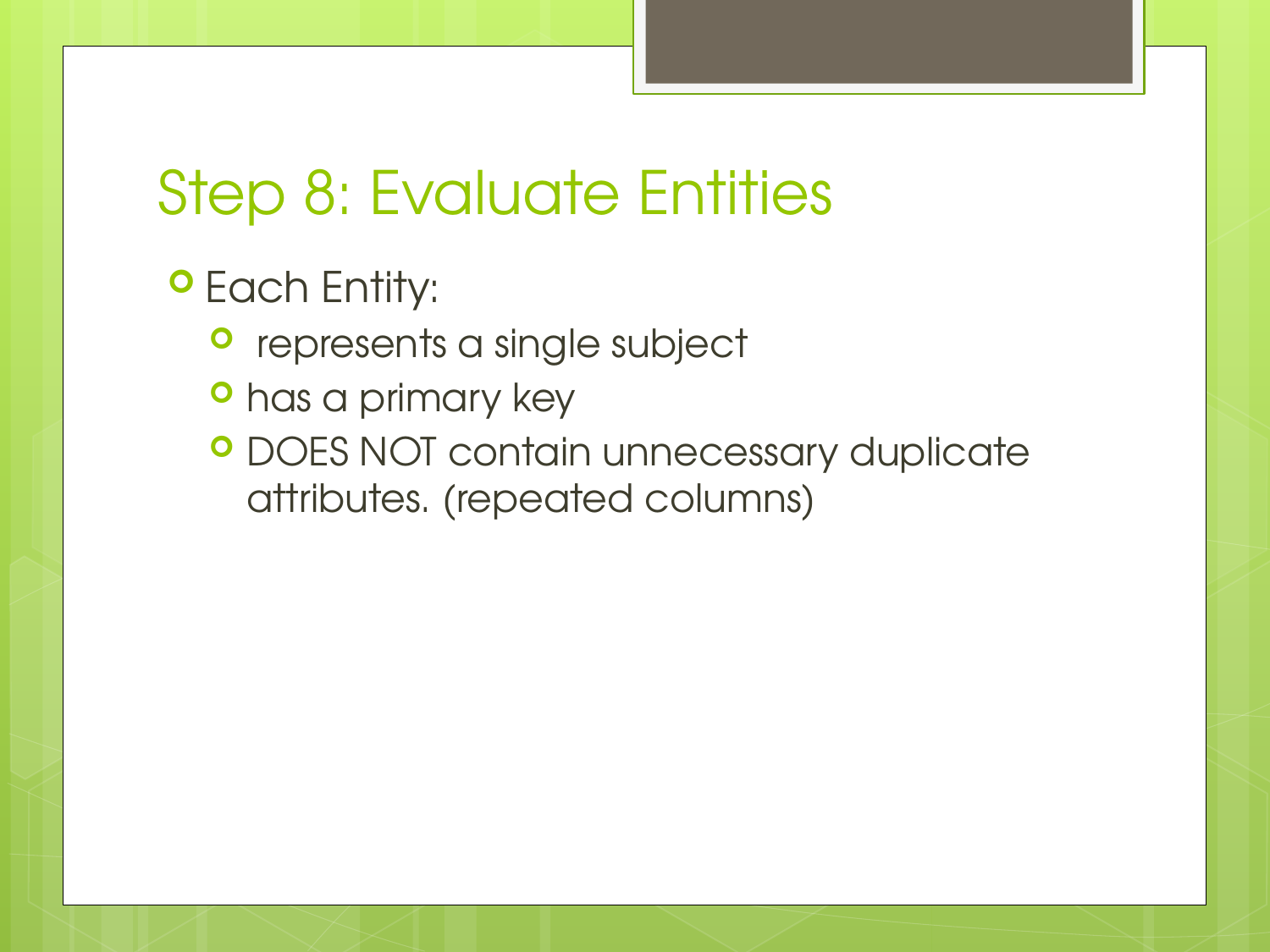

# Step 8: Evaluate Entities
Each Entity:
 represents a single subject
has a primary key
DOES NOT contain unnecessary duplicate attributes. (repeated columns)